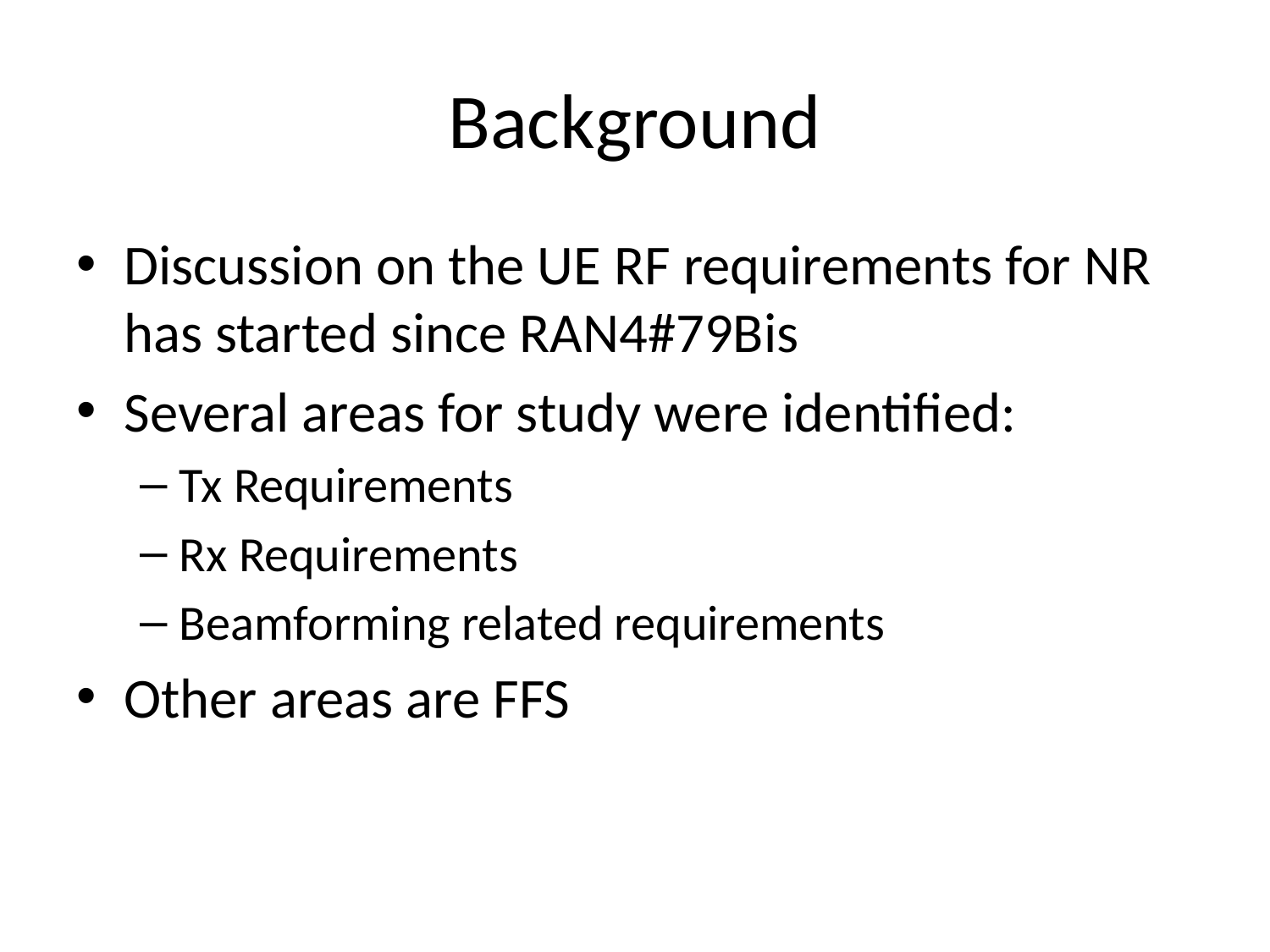

# Background
Discussion on the UE RF requirements for NR has started since RAN4#79Bis
Several areas for study were identified:
Tx Requirements
Rx Requirements
Beamforming related requirements
Other areas are FFS